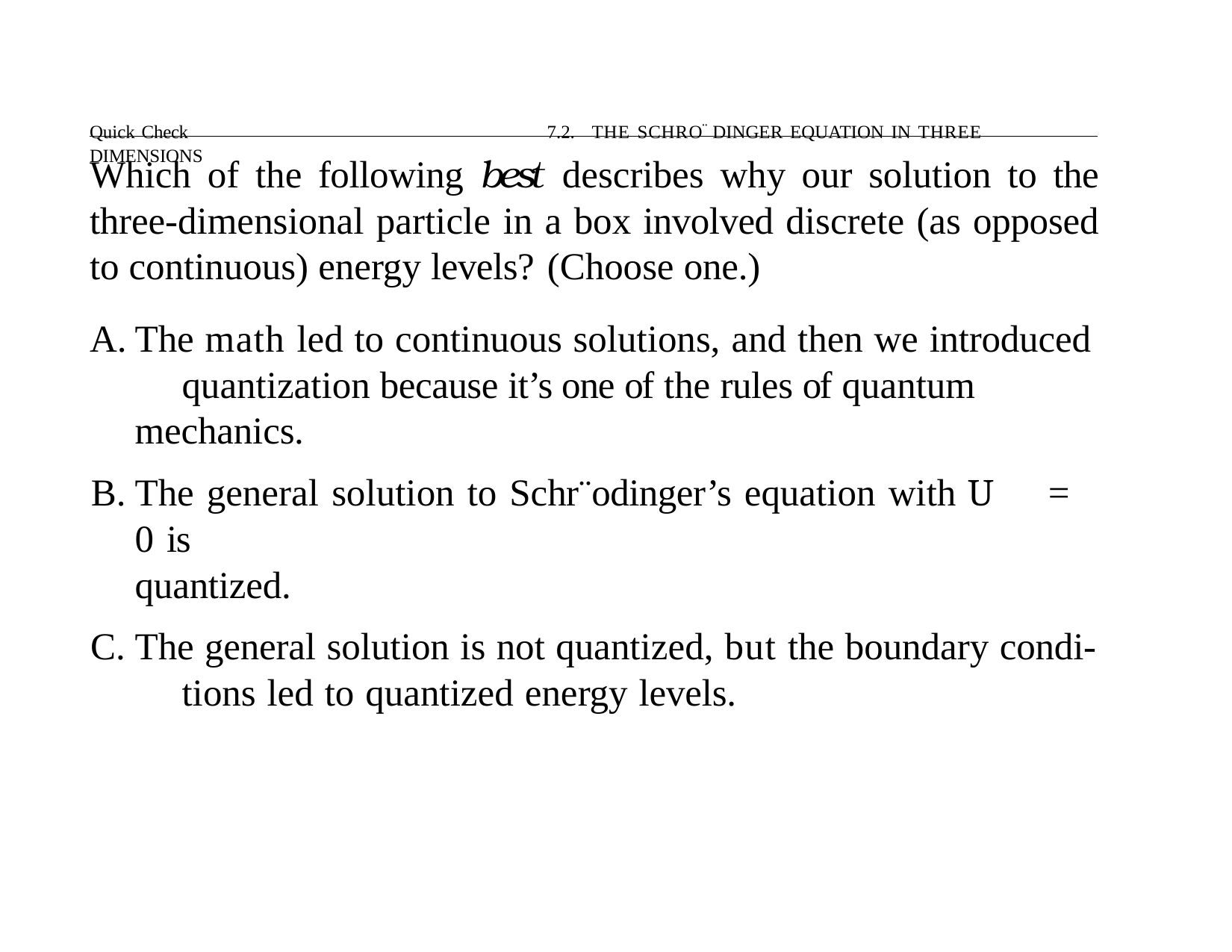

Quick Check	7.2.  THE SCHRO¨ DINGER EQUATION IN THREE DIMENSIONS

# Which of the following best describes why our solution to the three-dimensional particle in a box involved discrete (as opposed to continuous) energy levels? (Choose one.)
The math led to continuous solutions, and then we introduced 	quantization because it’s one of the rules of quantum mechanics.
The general solution to Schr¨odinger’s equation with U	= 0 is 	quantized.
The general solution is not quantized, but the boundary condi- 	tions led to quantized energy levels.